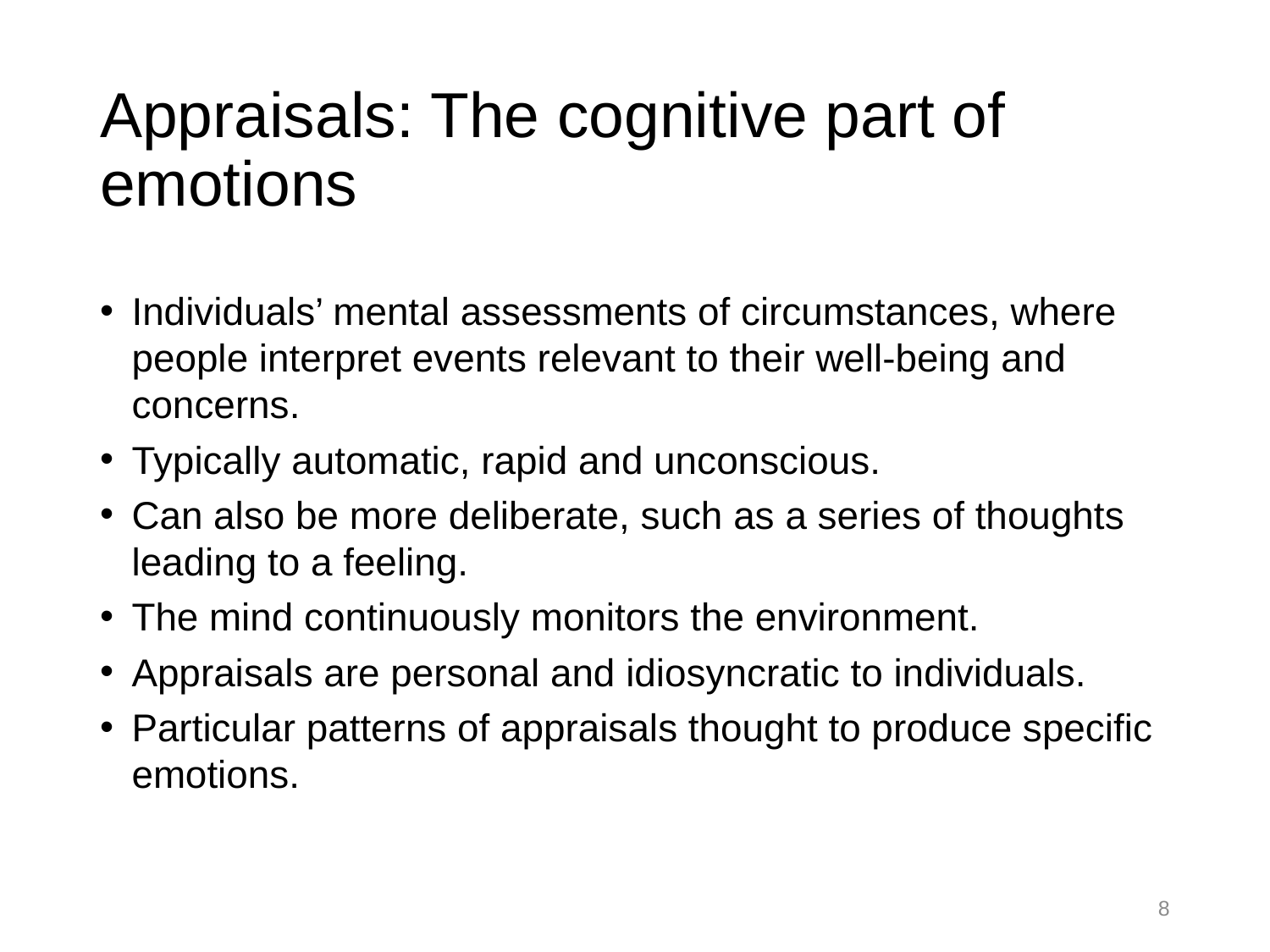

# Appraisals: The cognitive part of emotions
Individuals’ mental assessments of circumstances, where people interpret events relevant to their well-being and concerns.
Typically automatic, rapid and unconscious.
Can also be more deliberate, such as a series of thoughts leading to a feeling.
The mind continuously monitors the environment.
Appraisals are personal and idiosyncratic to individuals.
Particular patterns of appraisals thought to produce specific emotions.
8